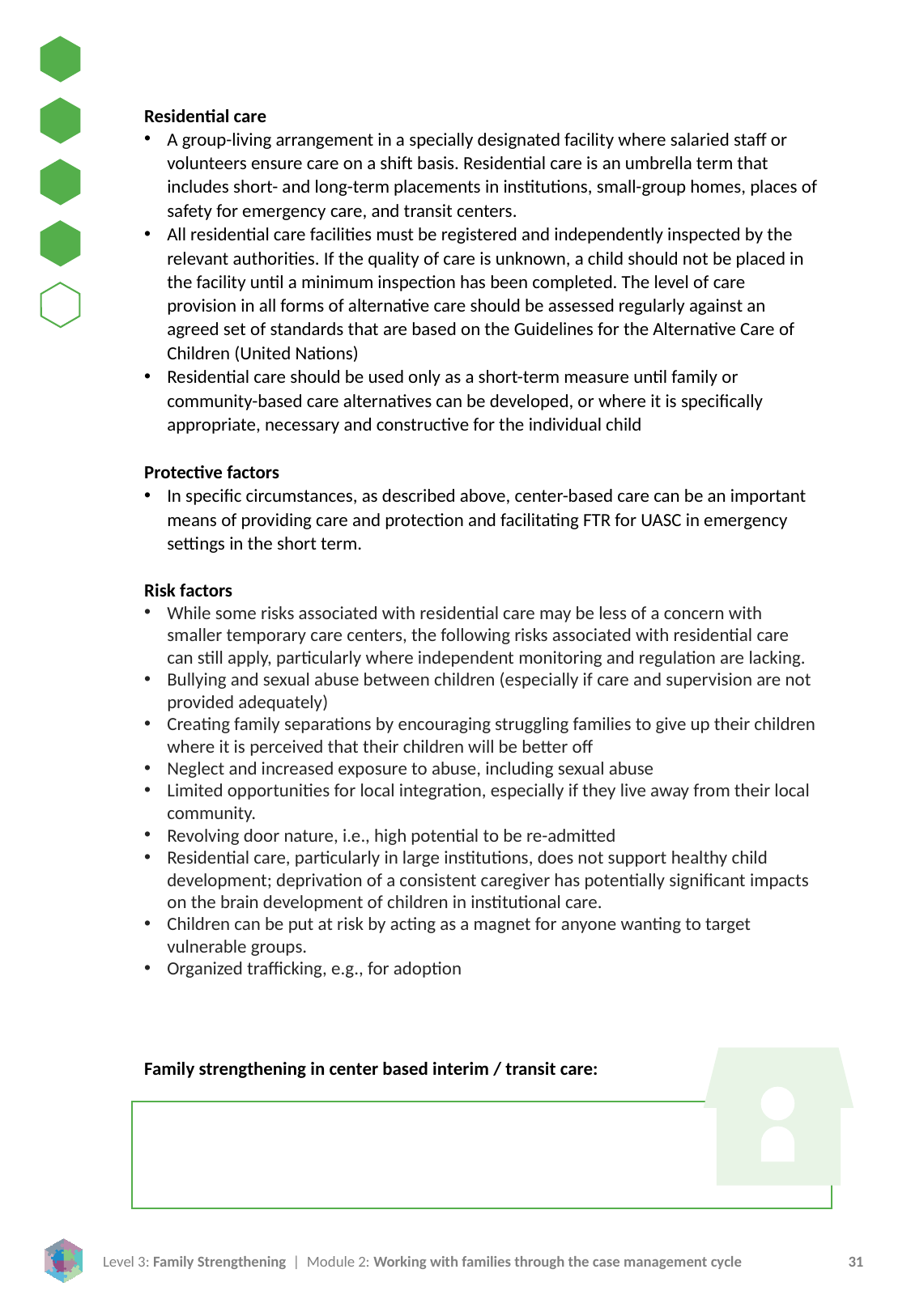

Residential care
A group-living arrangement in a specially designated facility where salaried staff or volunteers ensure care on a shift basis. Residential care is an umbrella term that includes short- and long-term placements in institutions, small-group homes, places of safety for emergency care, and transit centers.
All residential care facilities must be registered and independently inspected by the relevant authorities. If the quality of care is unknown, a child should not be placed in the facility until a minimum inspection has been completed. The level of care provision in all forms of alternative care should be assessed regularly against an agreed set of standards that are based on the Guidelines for the Alternative Care of Children (United Nations)
Residential care should be used only as a short-term measure until family or community-based care alternatives can be developed, or where it is specifically appropriate, necessary and constructive for the individual child

Protective factors
In specific circumstances, as described above, center-based care can be an important means of providing care and protection and facilitating FTR for UASC in emergency settings in the short term.

Risk factors
While some risks associated with residential care may be less of a concern with smaller temporary care centers, the following risks associated with residential care can still apply, particularly where independent monitoring and regulation are lacking.
Bullying and sexual abuse between children (especially if care and supervision are not provided adequately)
Creating family separations by encouraging struggling families to give up their children where it is perceived that their children will be better off
Neglect and increased exposure to abuse, including sexual abuse
Limited opportunities for local integration, especially if they live away from their local community.
Revolving door nature, i.e., high potential to be re-admitted
Residential care, particularly in large institutions, does not support healthy child development; deprivation of a consistent caregiver has potentially significant impacts on the brain development of children in institutional care.
Children can be put at risk by acting as a magnet for anyone wanting to target vulnerable groups.
Organized trafficking, e.g., for adoption

Family strengthening in center based interim / transit care: